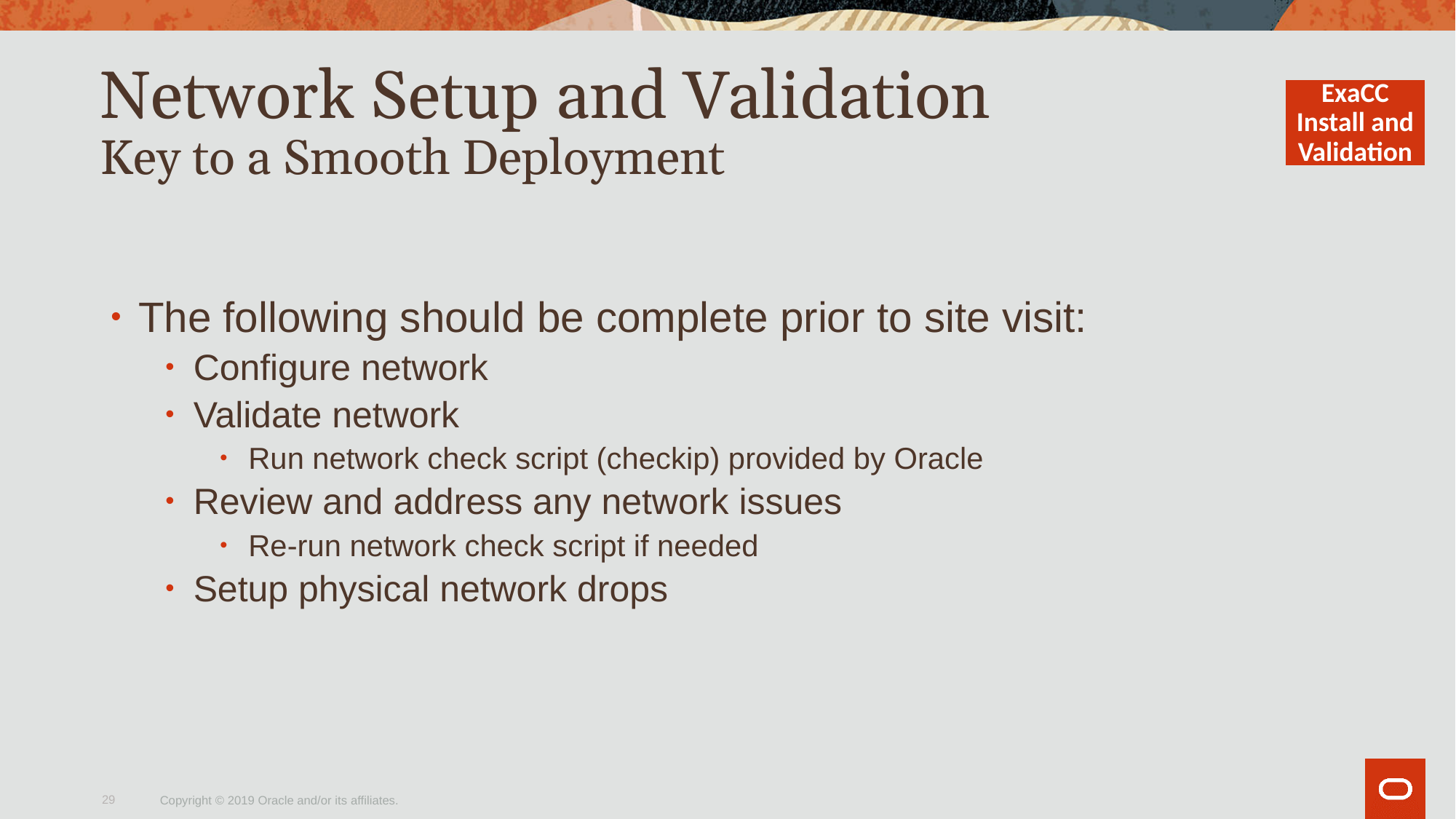

29
# Network Setup and Validation Key to a Smooth Deployment
ExaCC Install and Validation
The following should be complete prior to site visit:
Configure network
Validate network
Run network check script (checkip) provided by Oracle
Review and address any network issues
Re-run network check script if needed
Setup physical network drops

Copyright © 2019 Oracle and/or its affiliates.